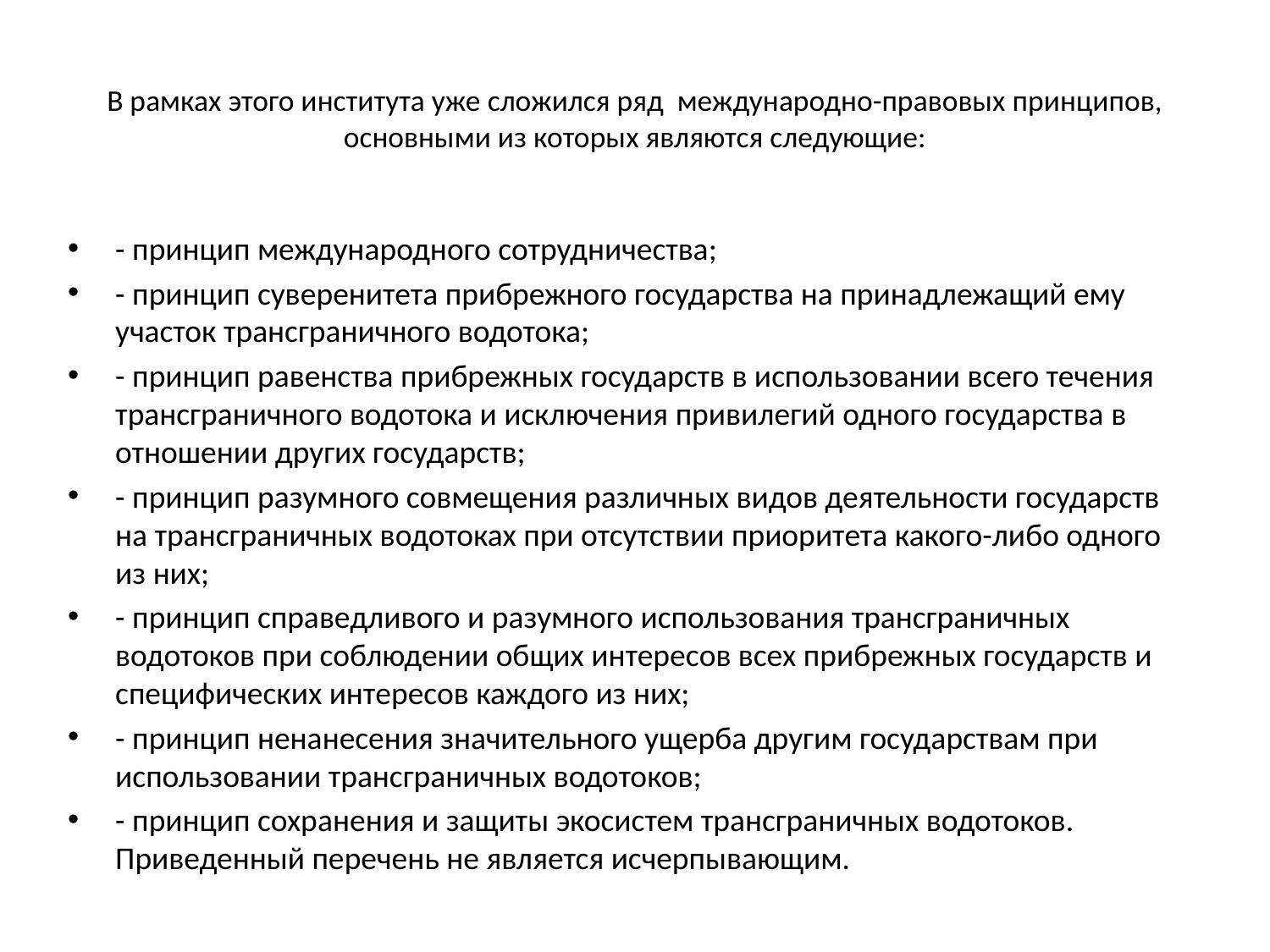

# В рамках этого института уже сложился ряд  международно-правовых принципов, основными из которых являются следующие:
- принцип международного сотрудничества;
- принцип суверенитета прибрежного государства на принадлежащий ему участок трансграничного водотока;
- принцип равенства прибрежных государств в использовании всего течения трансграничного водотока и исключения привилегий одного государства в отношении других государств;
- принцип разумного совмещения различных видов деятельности государств на трансграничных водотоках при отсутствии приоритета какого-либо одного из них;
- принцип справедливого и разумного использования трансграничных водотоков при соблюдении общих интересов всех прибрежных государств и специфических интересов каждого из них;
- принцип ненанесения значительного ущерба другим государствам при использовании трансграничных водотоков;
- принцип сохранения и защиты экосистем трансграничных водотоков. Приведенный перечень не является исчерпывающим.